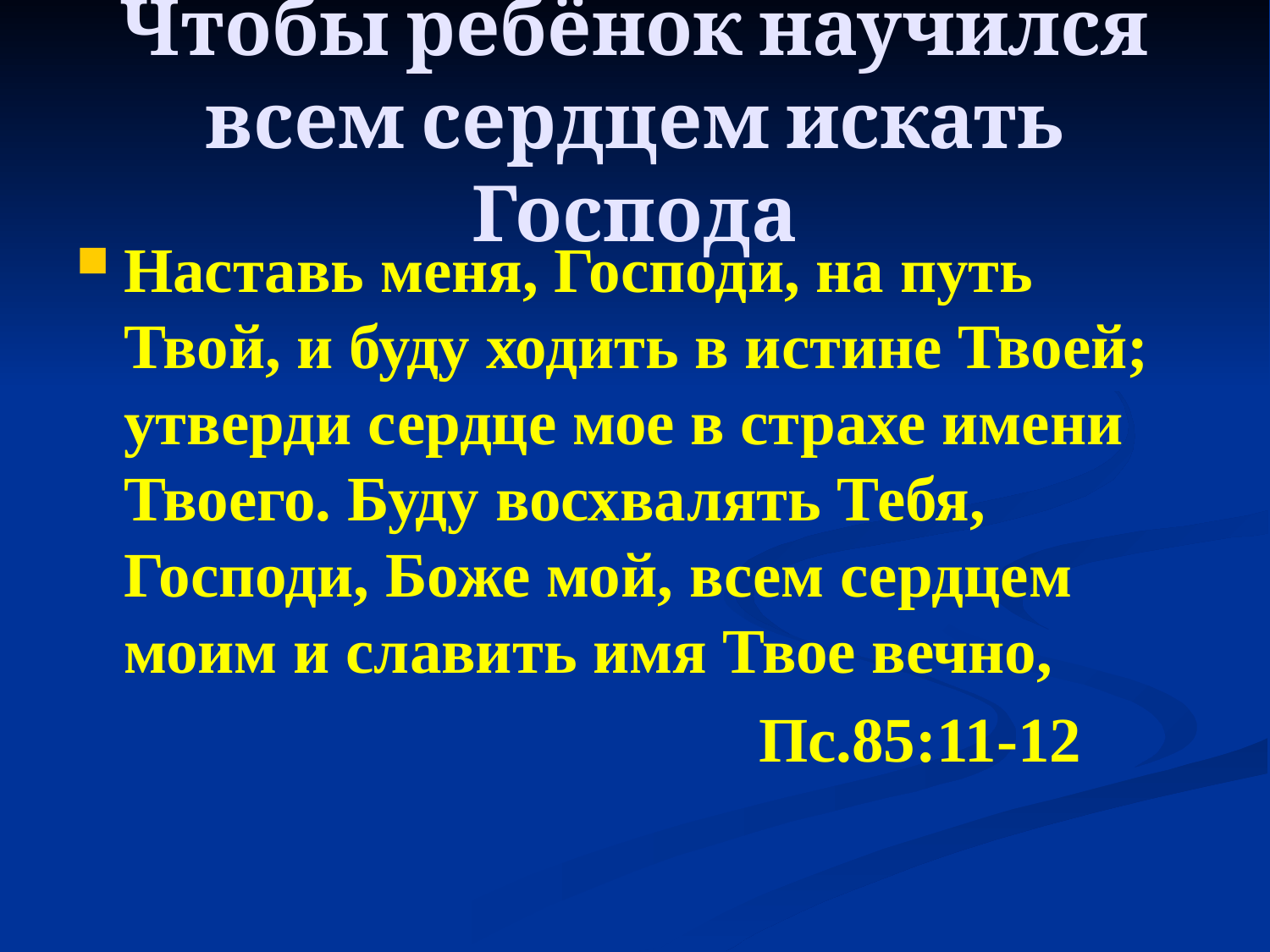

# Чтобы ребёнок научился всем сердцем искать Господа
Наставь меня, Господи, на путь Твой, и буду ходить в истине Твоей; утверди сердце мое в страхе имени Твоего. Буду восхвалять Тебя, Господи, Боже мой, всем сердцем моим и славить имя Твое вечно,
                                          	Пс.85:11-12